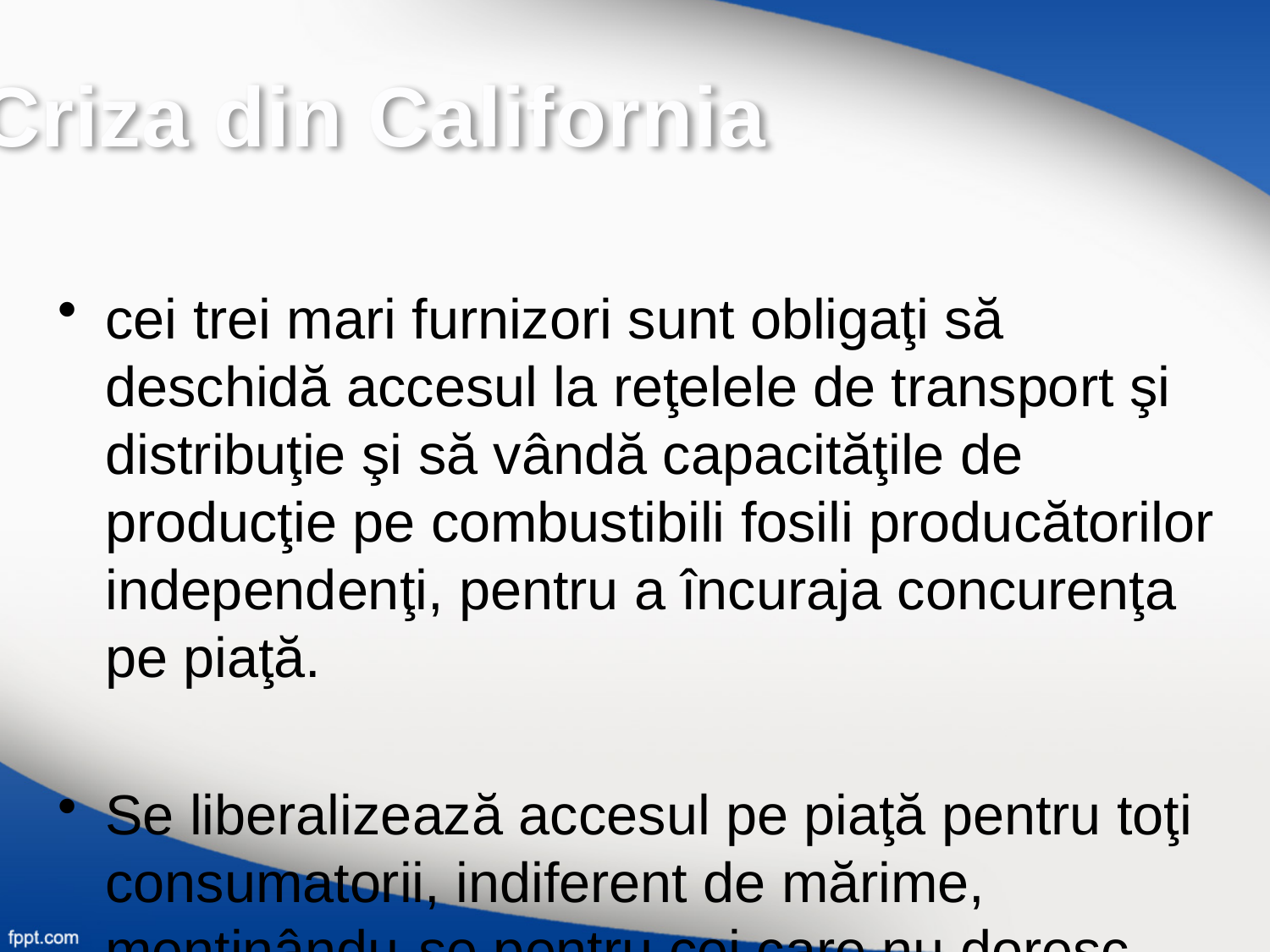

Criza din California
cei trei mari furnizori sunt obligaţi să deschidă accesul la reţelele de transport şi distribuţie şi să vândă capacităţile de producţie pe combustibili fosili producătorilor independenţi, pentru a încuraja concurenţa pe piaţă.

Se liberalizează accesul pe piaţă pentru toţi consumatorii, indiferent de mărime, menţinându-se pentru cei care nu doresc schimbarea furnizori impliciţi (default suppliers sau base service)